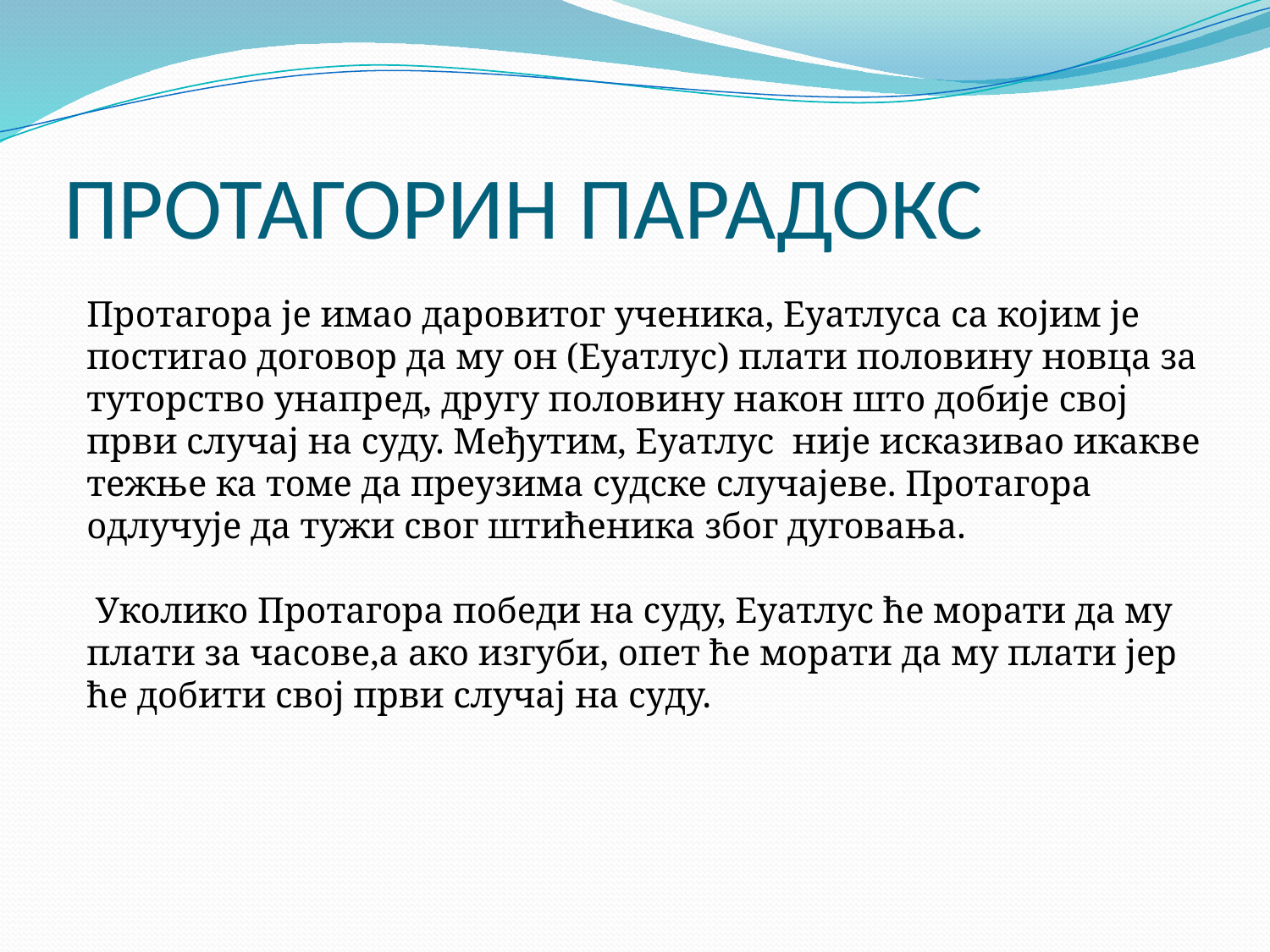

# ПРОТАГОРИН ПАРАДОКС
Протагора је имао даровитог ученика, Еуатлуса са којим је постигао договор да му он (Еуатлус) плати половину новца за туторство унапред, другу половину након што добије свој први случај на суду. Међутим, Еуатлус  није исказивао икакве тежње ка томе да преузима судске случајеве. Протагора одлучује да тужи свог штићеника због дуговања.

 Уколико Протагора победи на суду, Еуатлус ће морати да му плати за часове,а ако изгуби, опет ће морати да му плати јер ће добити свој први случај на суду.